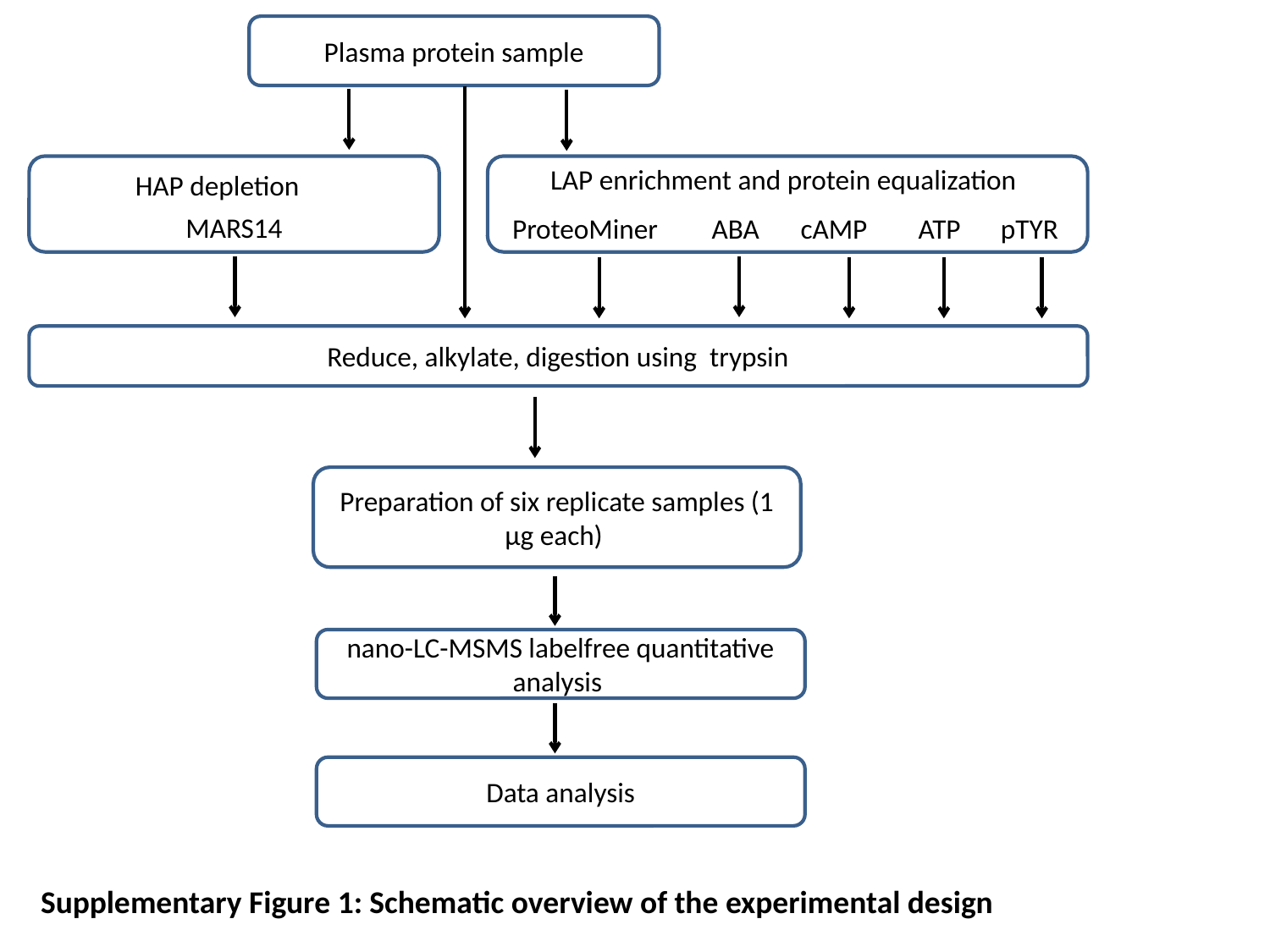

Plasma protein sample
LAP enrichment and protein equalization

HAP depletion
MARS14
ProteoMiner
ABA
cAMP
ATP
pTYR
Reduce, alkylate, digestion using  trypsin
Preparation of six replicate samples (1 µg each)
nano-LC-MSMS labelfree quantitative analysis
Data analysis
Supplementary Figure 1: Schematic overview of the experimental design